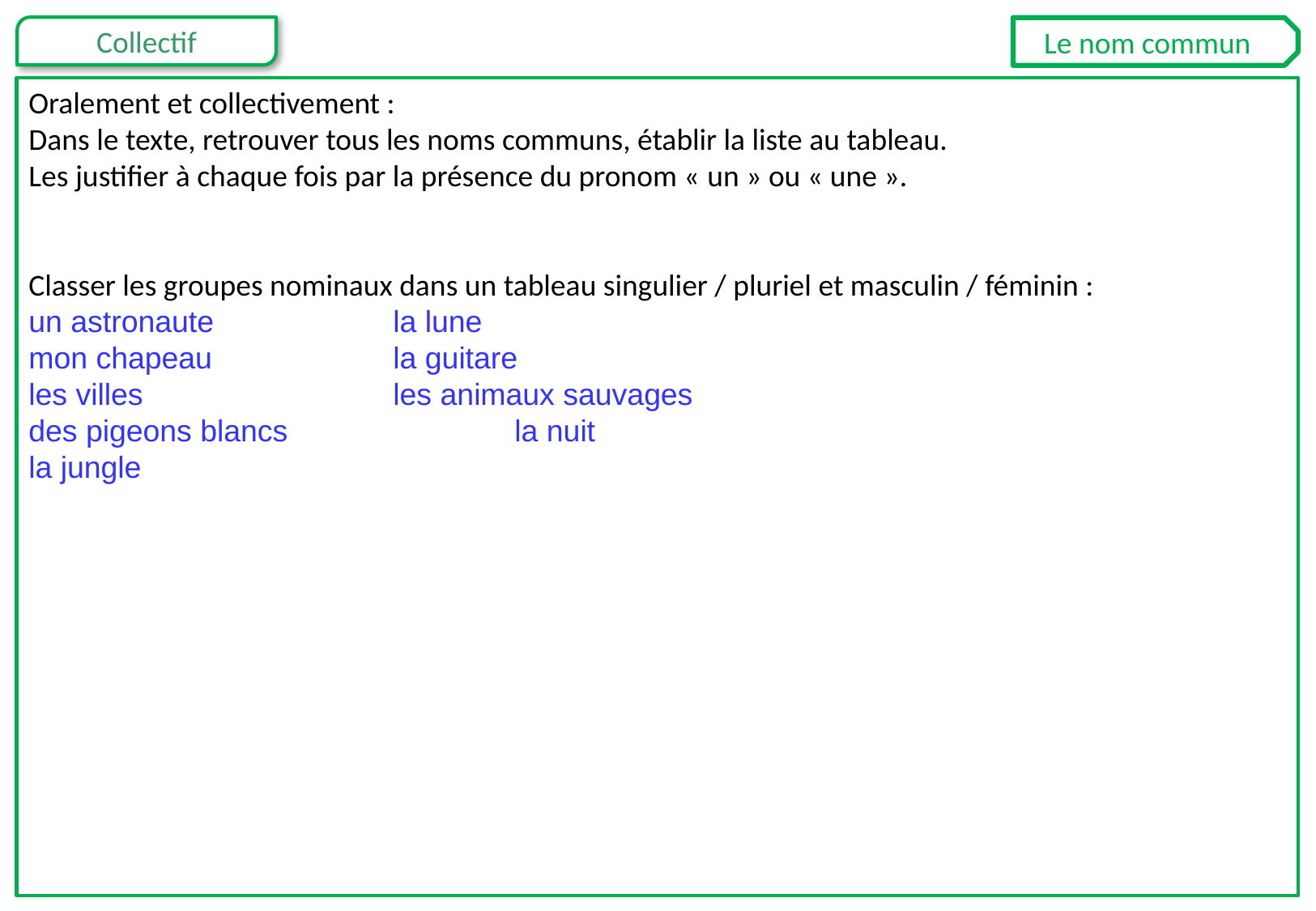

Le nom commun
Oralement et collectivement :
Dans le texte, retrouver tous les noms communs, établir la liste au tableau.
Les justifier à chaque fois par la présence du pronom « un » ou « une ».

Classer les groupes nominaux dans un tableau singulier / pluriel et masculin / féminin :
un astronaute		la lune
mon chapeau		la guitare
les villes			les animaux sauvages
des pigeons blancs		la nuit
la jungle